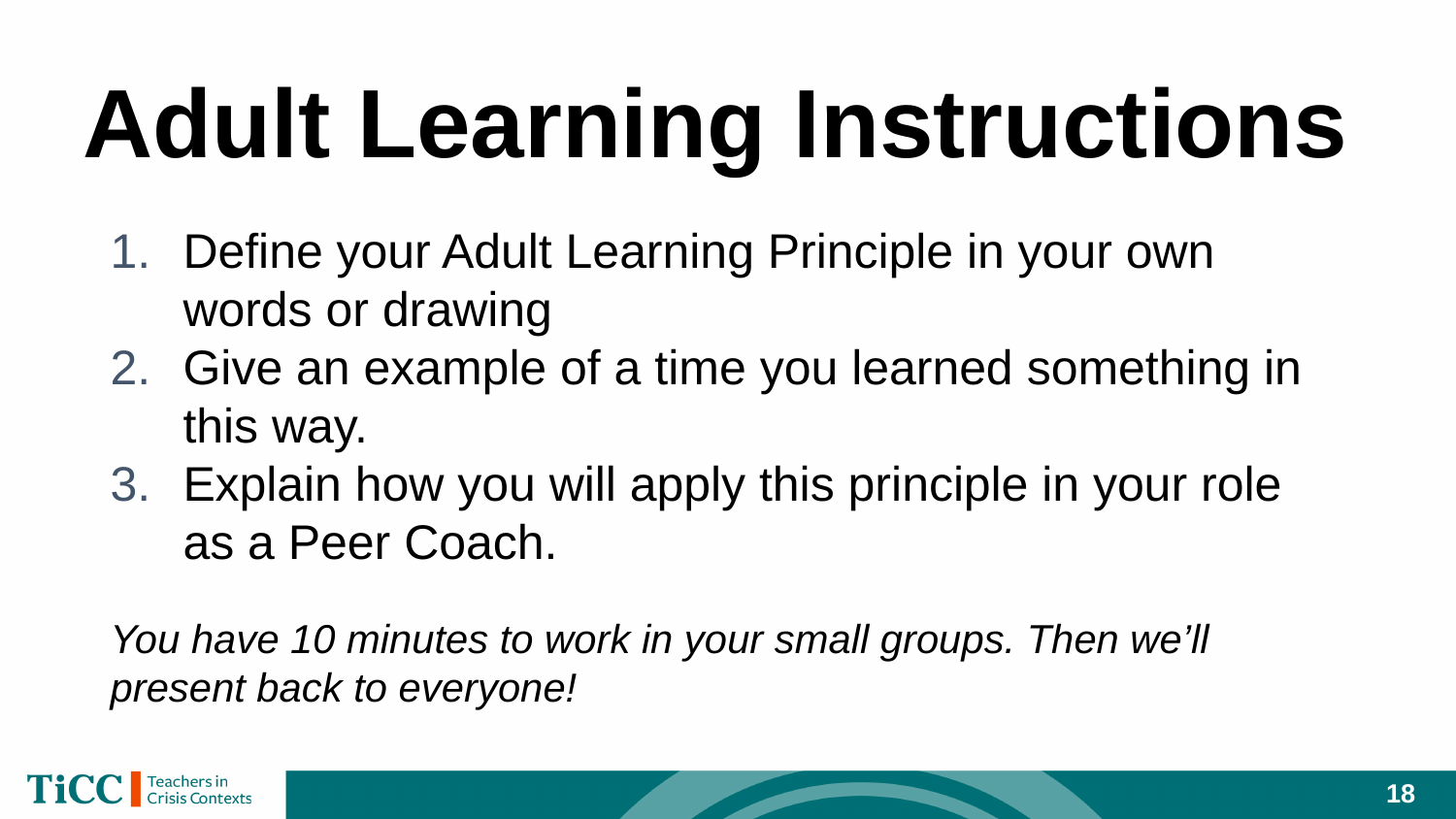

# Adult Learning Instructions
Define your Adult Learning Principle in your own words or drawing
Give an example of a time you learned something in this way.
Explain how you will apply this principle in your role as a Peer Coach.

You have 10 minutes to work in your small groups. Then we’ll present back to everyone!

18